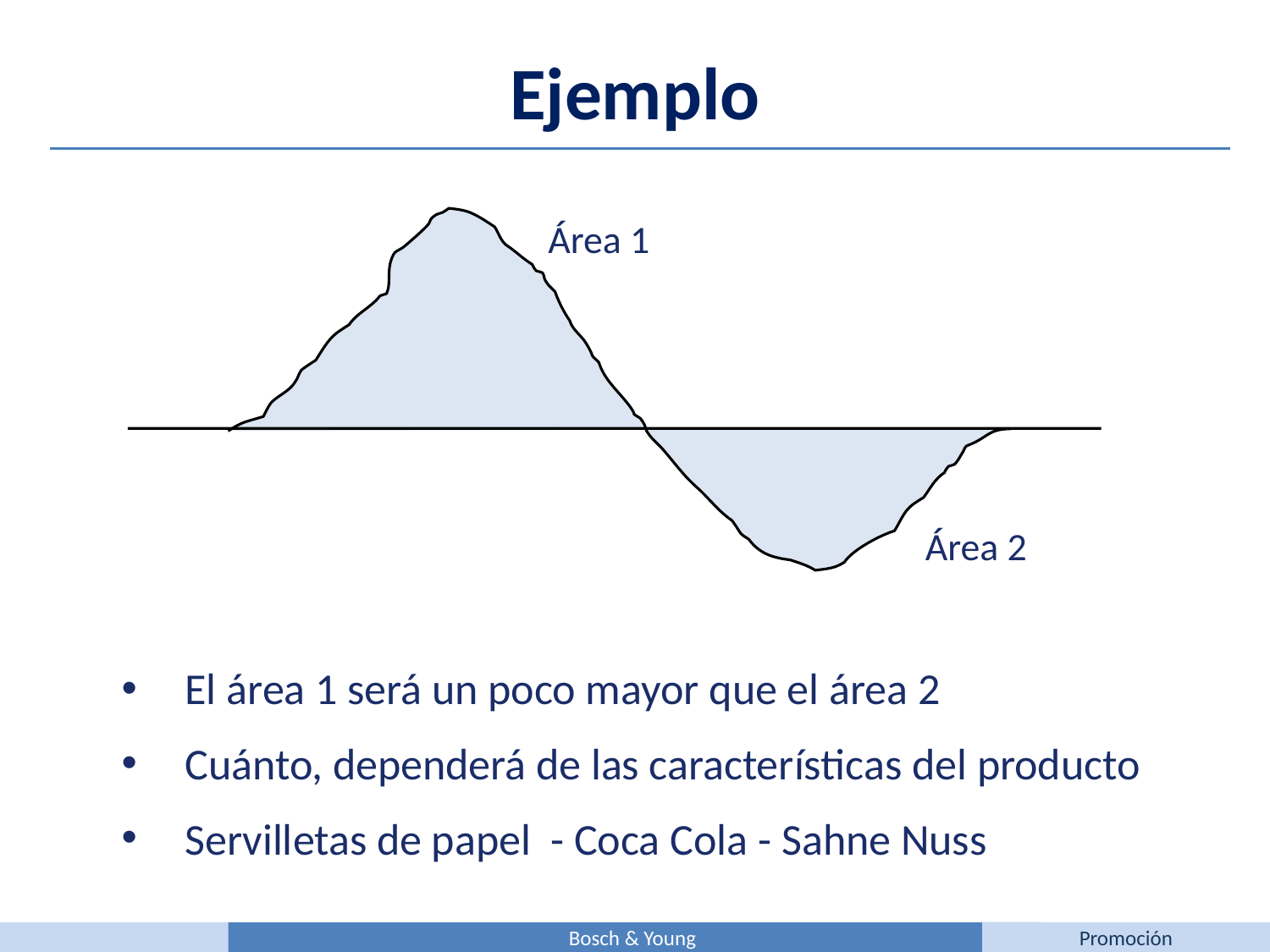

Ejemplo

Área 1

Área 2
El área 1 será un poco mayor que el área 2
Cuánto, dependerá de las características del producto
Servilletas de papel  - Coca Cola - Sahne Nuss

Bosch & Young
Promoción